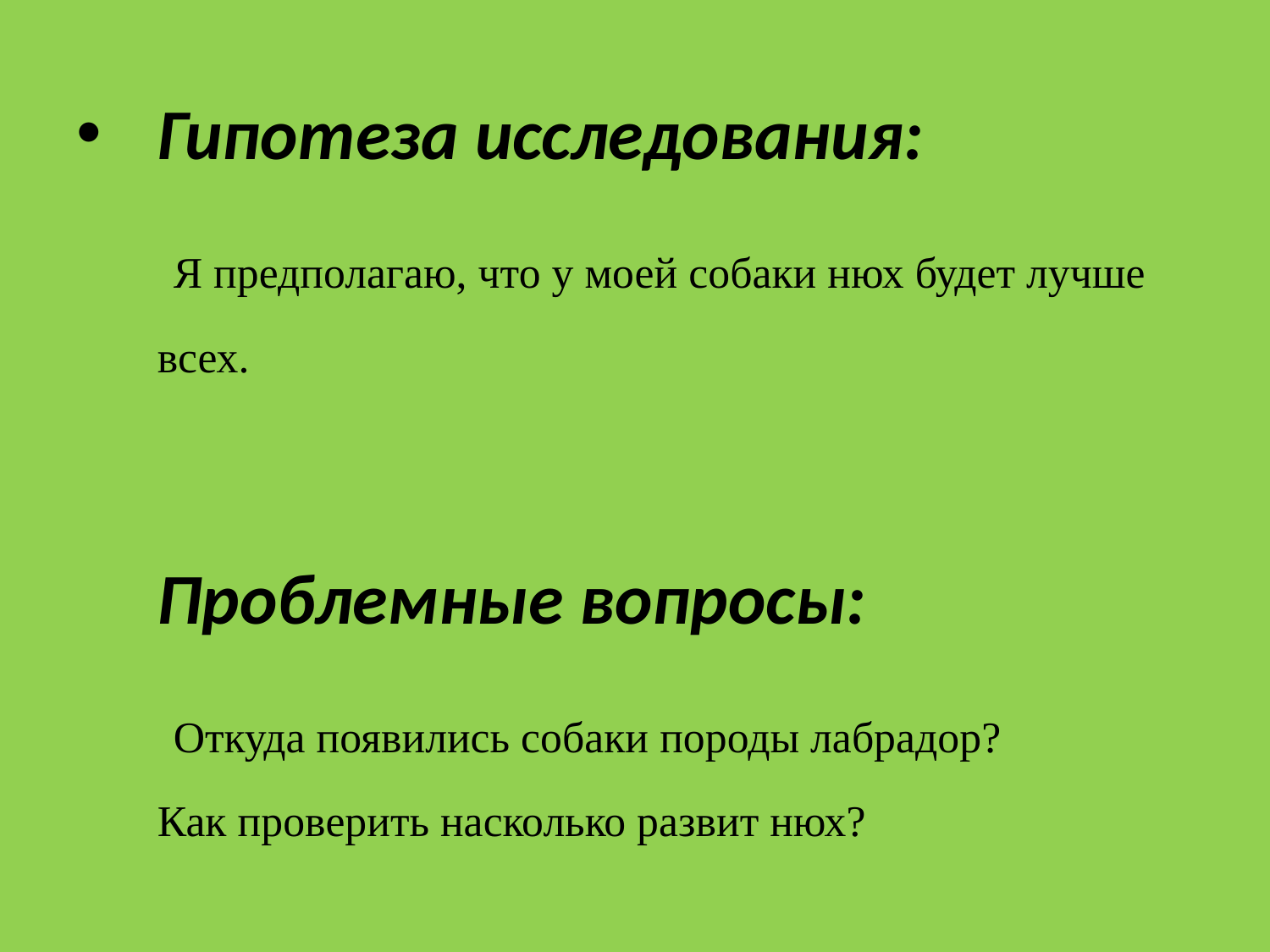

# Гипотеза исследования: Я предполагаю, что у моей собаки нюх будет лучше всех. Проблемные вопросы:  Откуда появились собаки породы лабрадор? Как проверить насколько развит нюх?